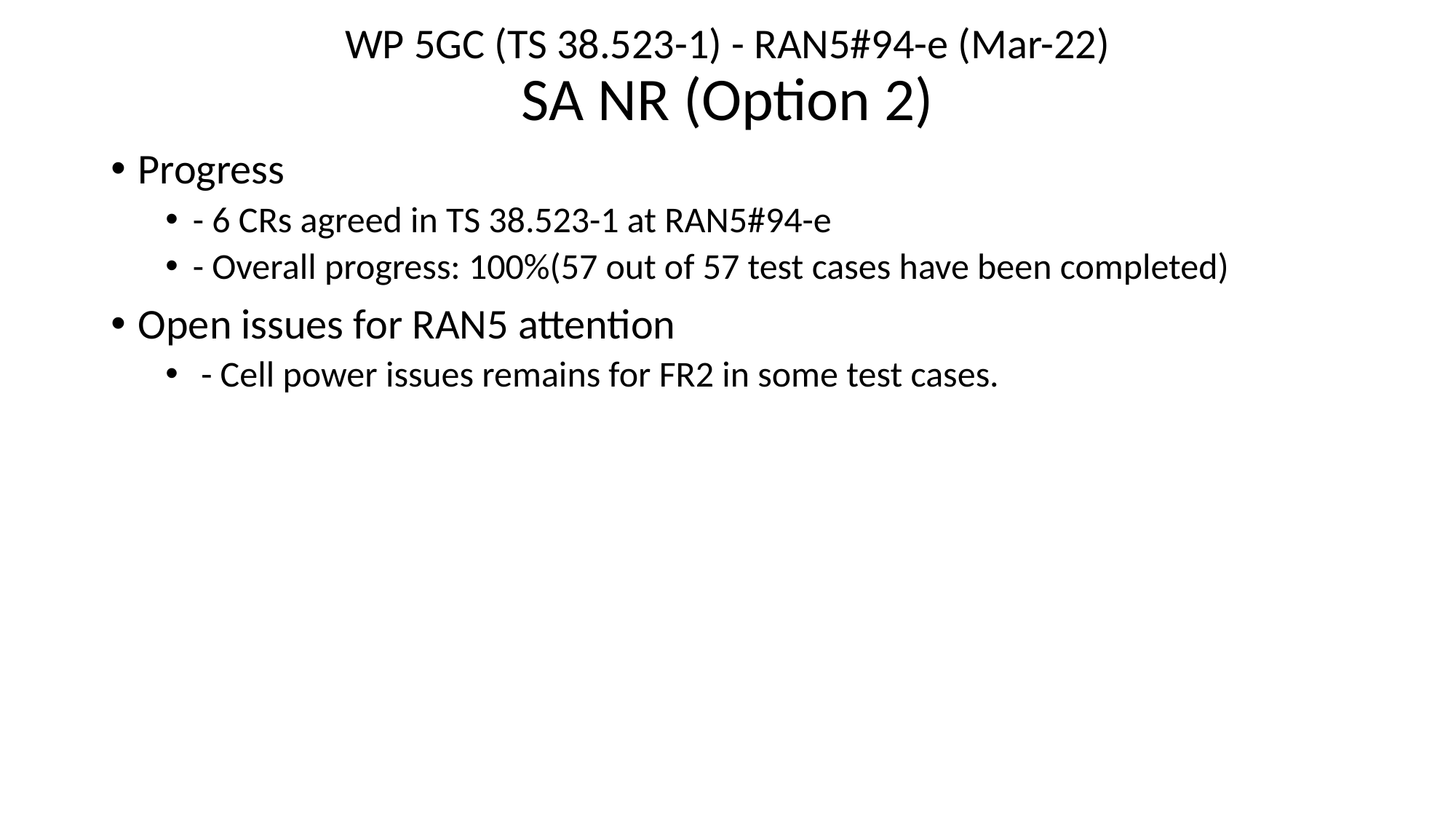

# WP 5GC (TS 38.523-1) - RAN5#94-e (Mar-22) SA NR (Option 2)
Progress
- 6 CRs agreed in TS 38.523-1 at RAN5#94-e
- Overall progress: 100%(57 out of 57 test cases have been completed)
Open issues for RAN5 attention
 - Cell power issues remains for FR2 in some test cases.